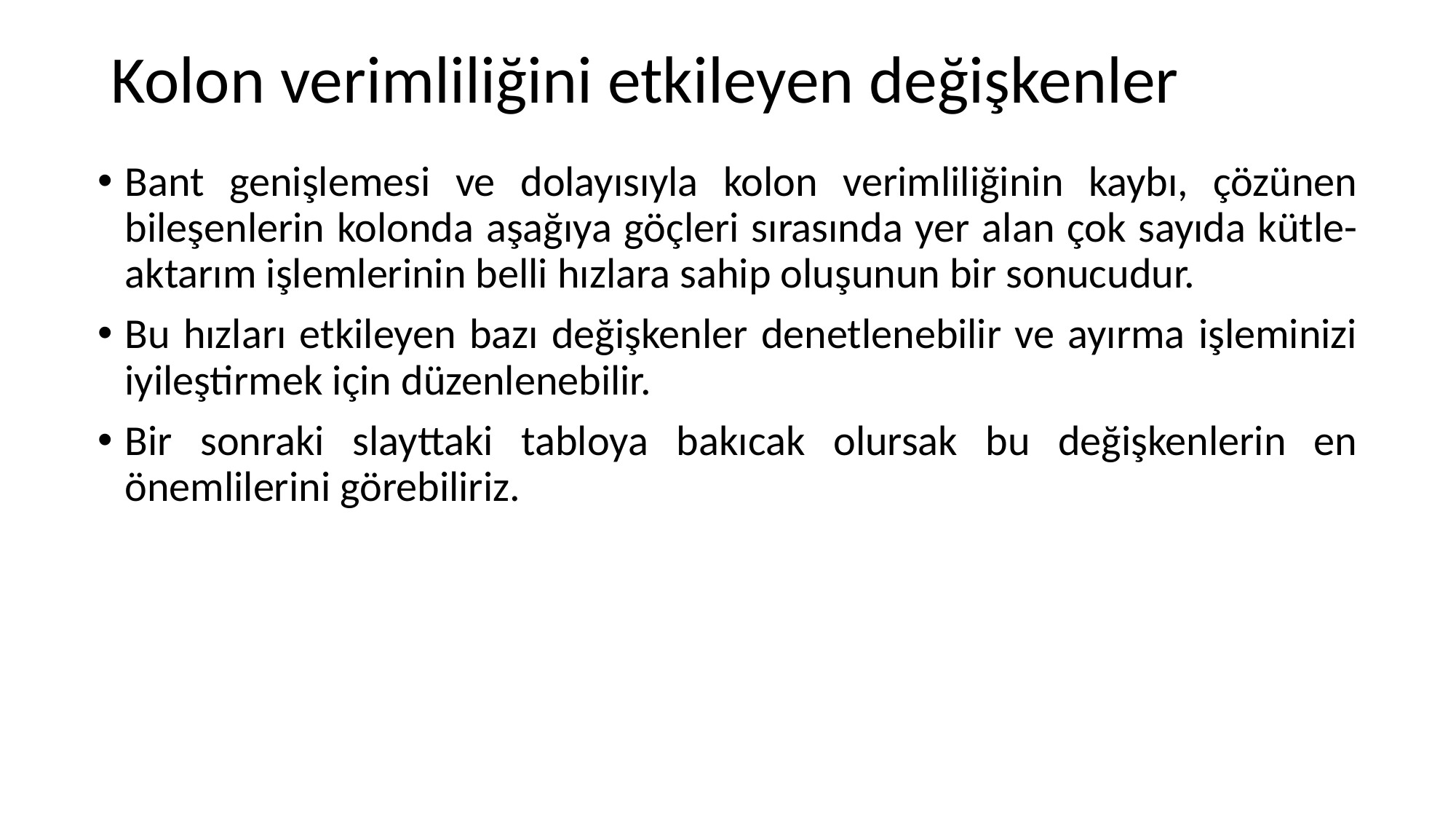

# Kolon verimliliğini etkileyen değişkenler
Bant genişlemesi ve dolayısıyla kolon verimliliğinin kaybı, çözünen bileşenlerin kolonda aşağıya göçleri sırasında yer alan çok sayıda kütle-aktarım işlemlerinin belli hızlara sahip oluşunun bir sonucudur.
Bu hızları etkileyen bazı değişkenler denetlenebilir ve ayırma işleminizi iyileştirmek için düzenlenebilir.
Bir sonraki slayttaki tabloya bakıcak olursak bu değişkenlerin en önemlilerini görebiliriz.